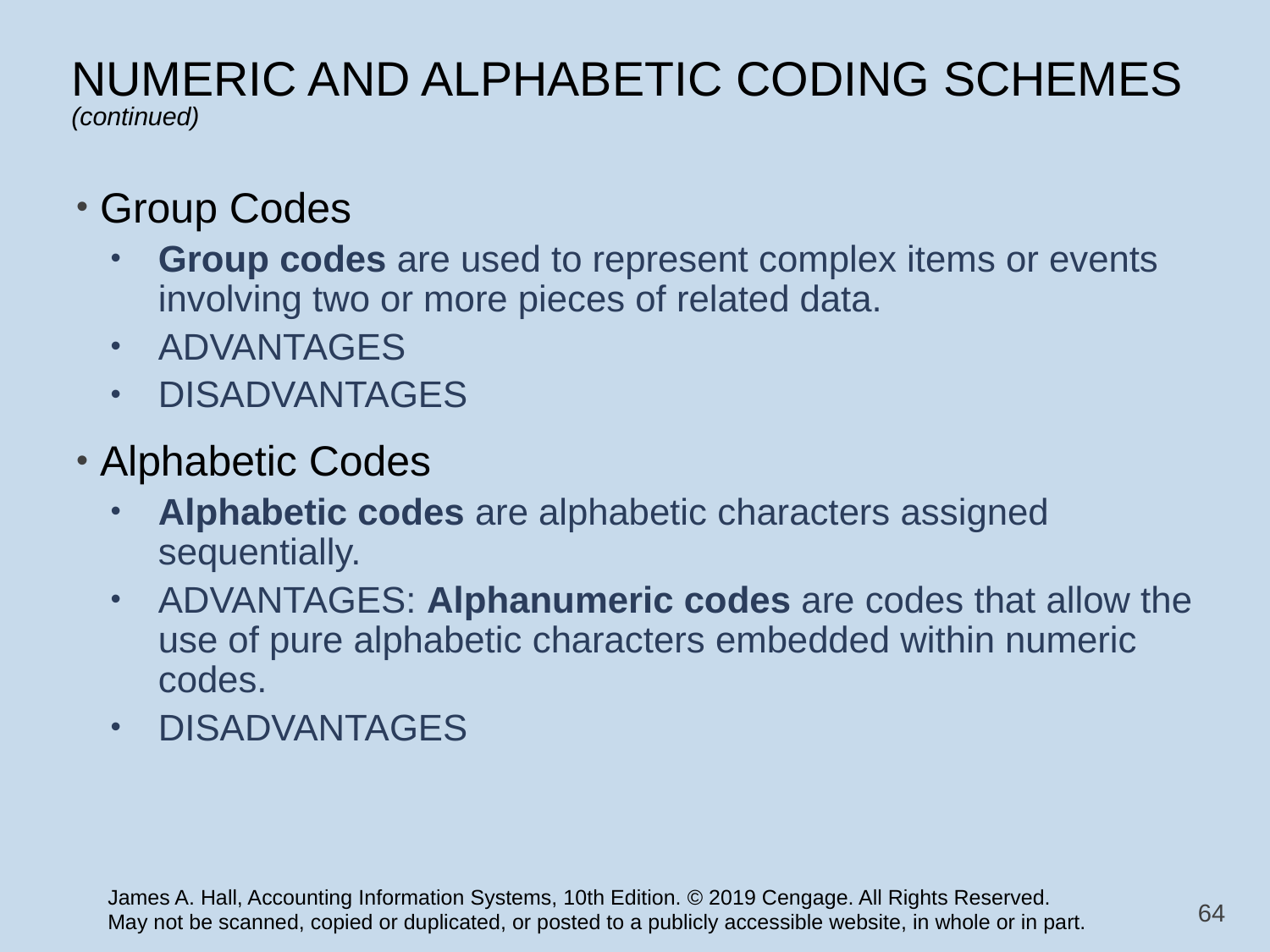

# NUMERIC AND ALPHABETIC CODING SCHEMES (continued)
Group Codes
Group codes are used to represent complex items or events involving two or more pieces of related data.
ADVANTAGES
DISADVANTAGES
Alphabetic Codes
Alphabetic codes are alphabetic characters assigned sequentially.
ADVANTAGES: Alphanumeric codes are codes that allow the use of pure alphabetic characters embedded within numeric codes.
DISADVANTAGES

64